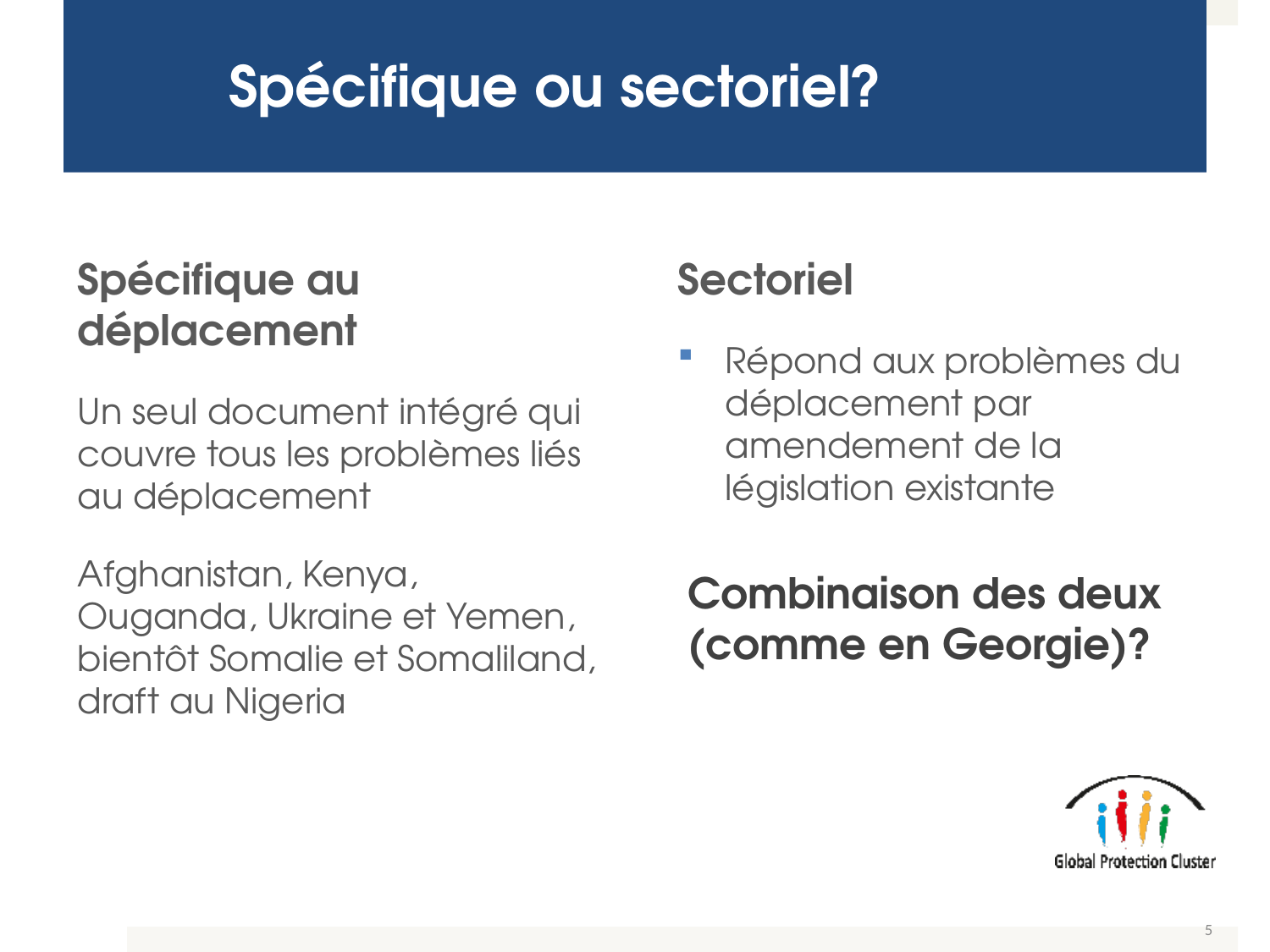

# Spécifique ou sectoriel?
Spécifique au déplacement
Un seul document intégré qui couvre tous les problèmes liés au déplacement
Afghanistan, Kenya, Ouganda, Ukraine et Yemen, bientôt Somalie et Somaliland, draft au Nigeria
Sectoriel
Répond aux problèmes du déplacement par amendement de la législation existante
Combinaison des deux (comme en Georgie)?